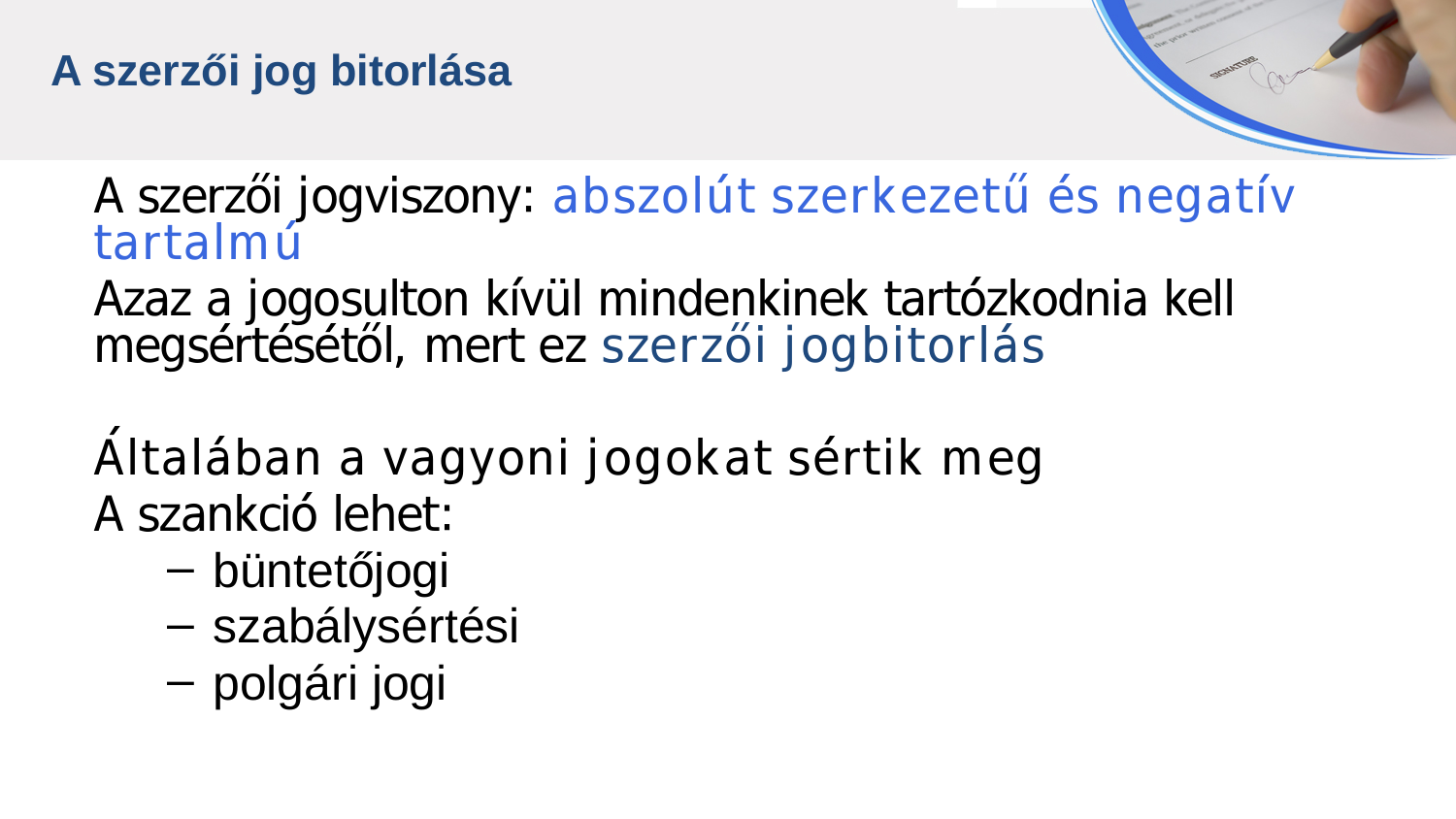

A szerzői jog bitorlása

A szerzői jogviszony: abszolút szerkezetű és negatív
tartalmú
Azaz a jogosulton kívül mindenkinek tartózkodnia kell megsértésétől, mert ez szerzői jogbitorlás

Általában a vagyoni jogokat sértik meg
A szankció lehet:
büntetőjogi
szabálysértési
polgári jogi